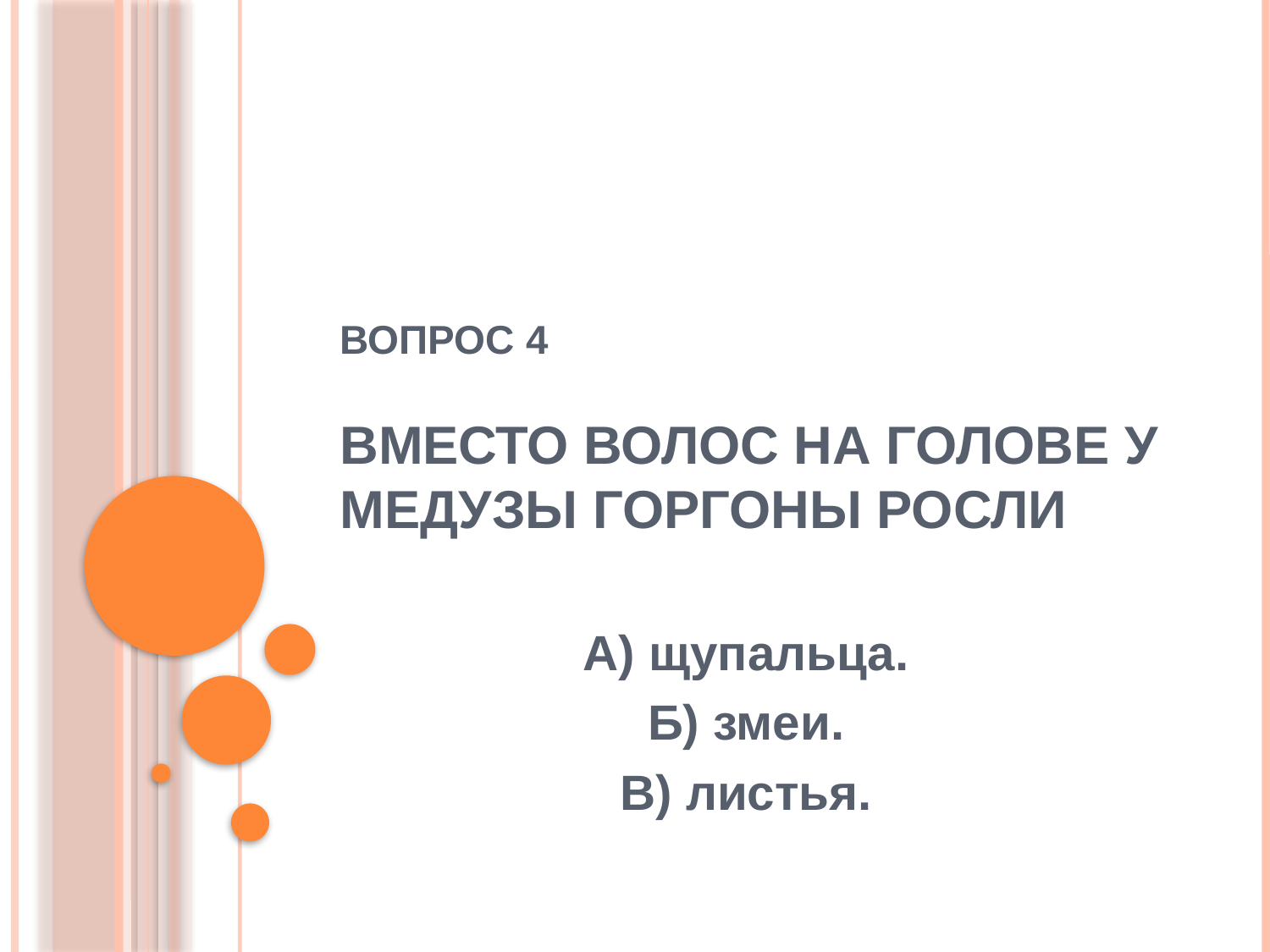

# Вопрос 4 Вместо волос на голове у Медузы Горгоны росли
А) щупальца.
Б) змеи.
В) листья.